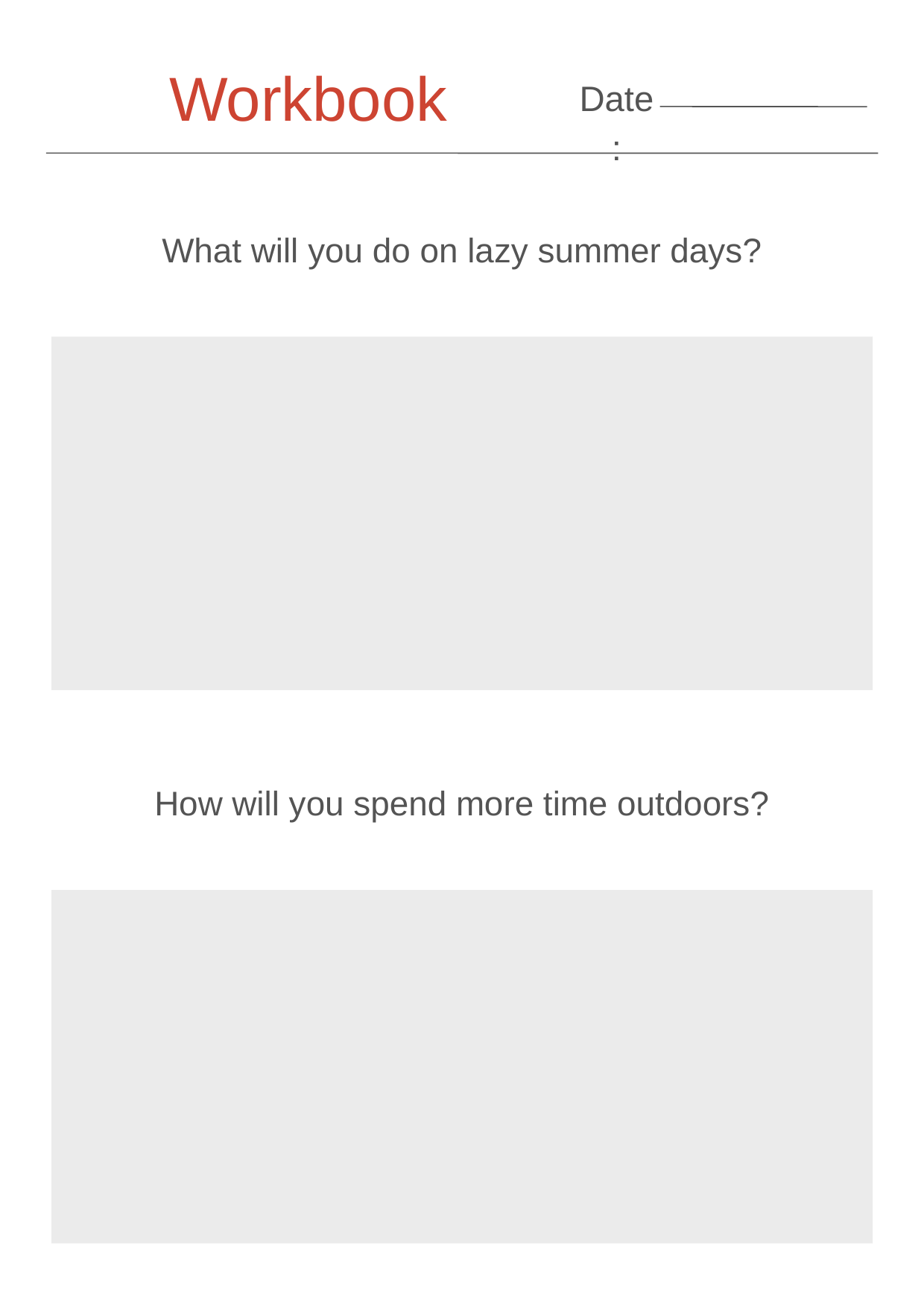

Workbook
Date:

What will you do on lazy summer days?

How will you spend more time outdoors?